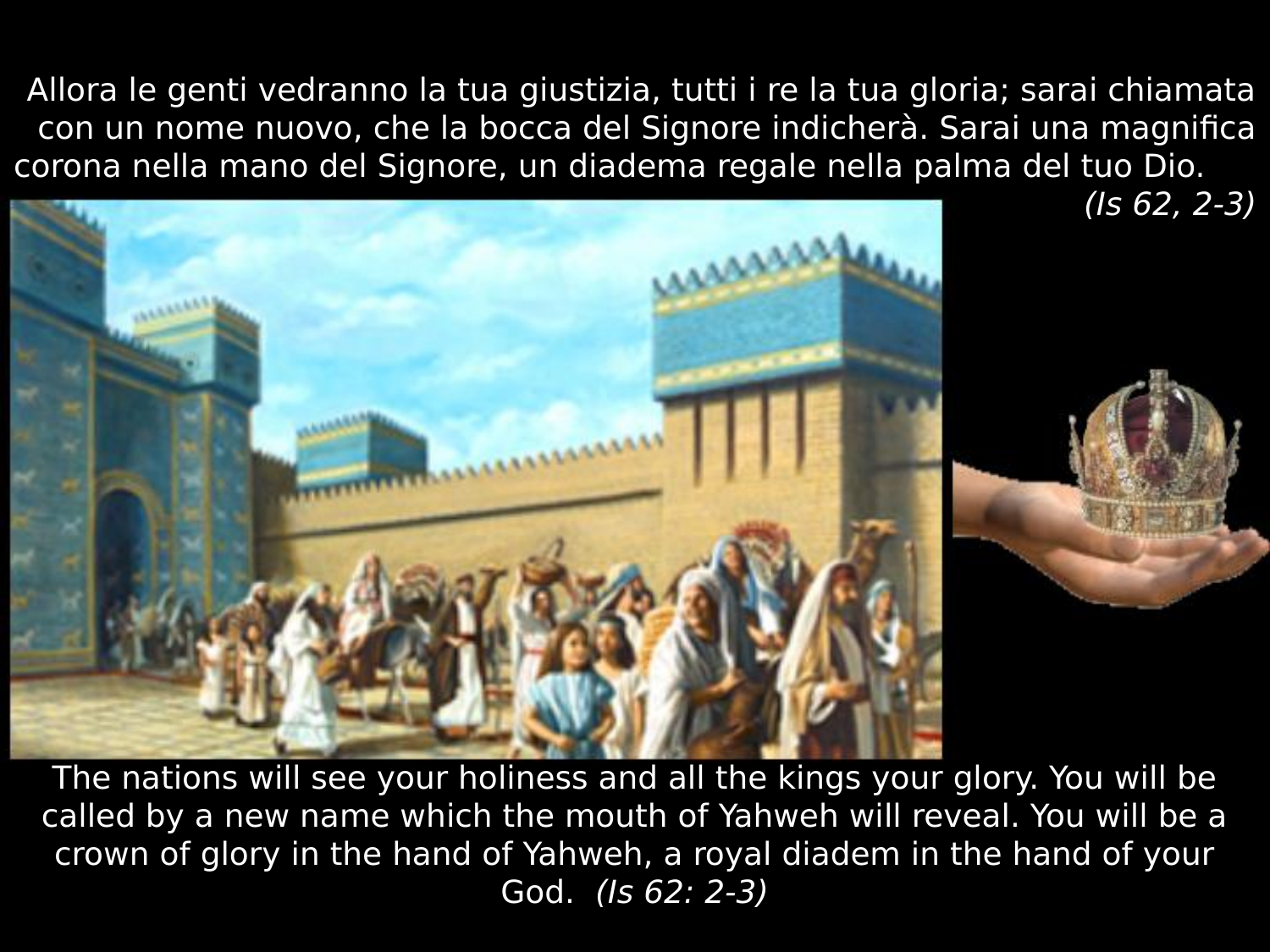

#
Allora le genti vedranno la tua giustizia, tutti i re la tua gloria; sarai chiamata con un nome nuovo, che la bocca del Signore indicherà. Sarai una magnifica corona nella mano del Signore, un diadema regale nella palma del tuo Dio.                           (Is 62, 2-3)
The nations will see your holiness and all the kings your glory. You will be called by a new name which the mouth of Yahweh will reveal. You will be a crown of glory in the hand of Yahweh, a royal diadem in the hand of your God.  (Is 62: 2-3)